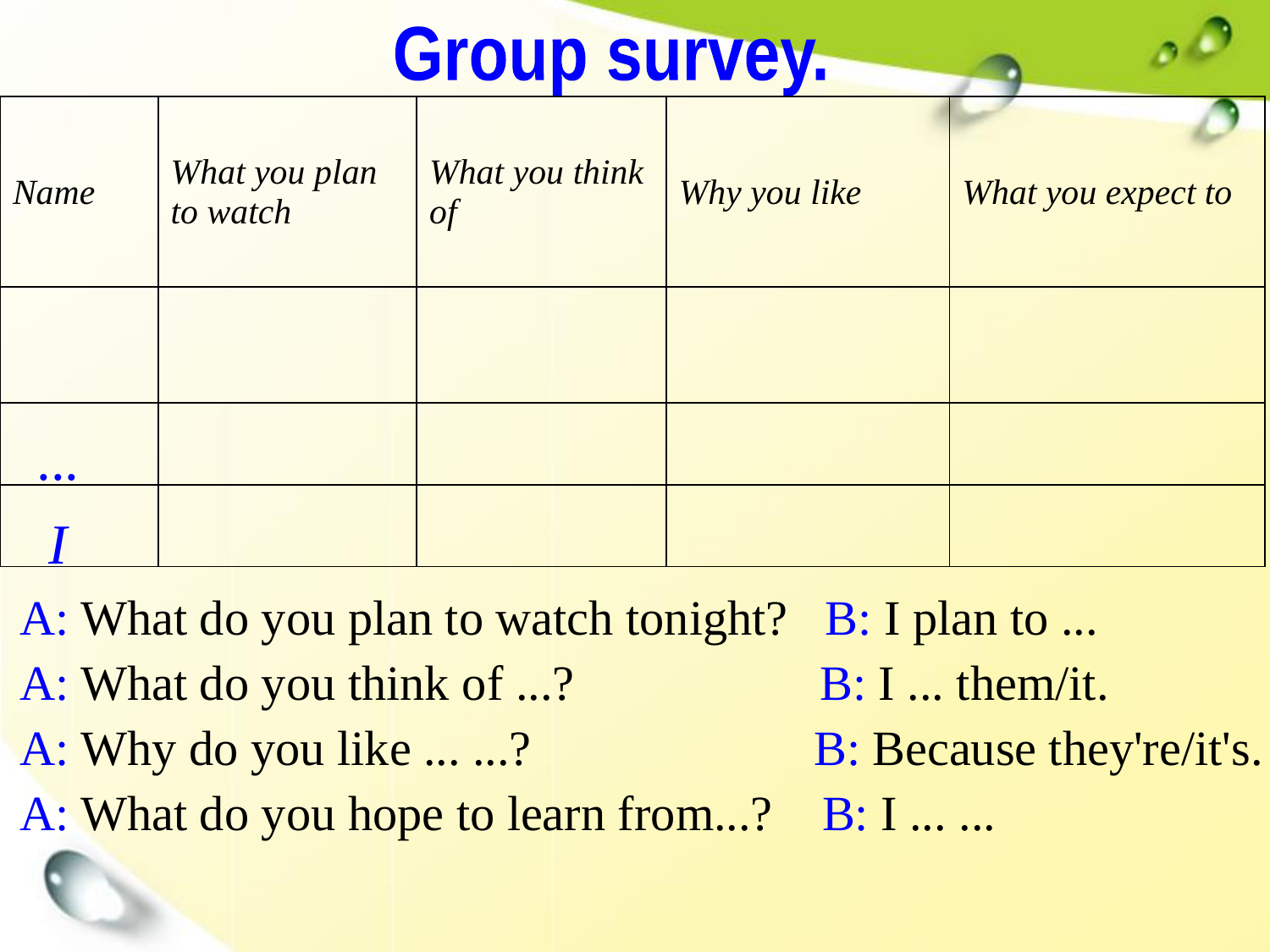

Group survey.
| Name | What you plan to watch | What you think of | Why you like | What you expect to |
| --- | --- | --- | --- | --- |
|  |  |  |  |  |
|  |  |  |  |  |
|  |  |  |  |  |
...
I
A: What do you plan to watch tonight?   B: I plan to ...
A: What do you think of ...?                    B: I ... them/it.
A: Why do you like ... ...?                       B: Because they're/it's.
A: What do you hope to learn from...?    B: I ... ...